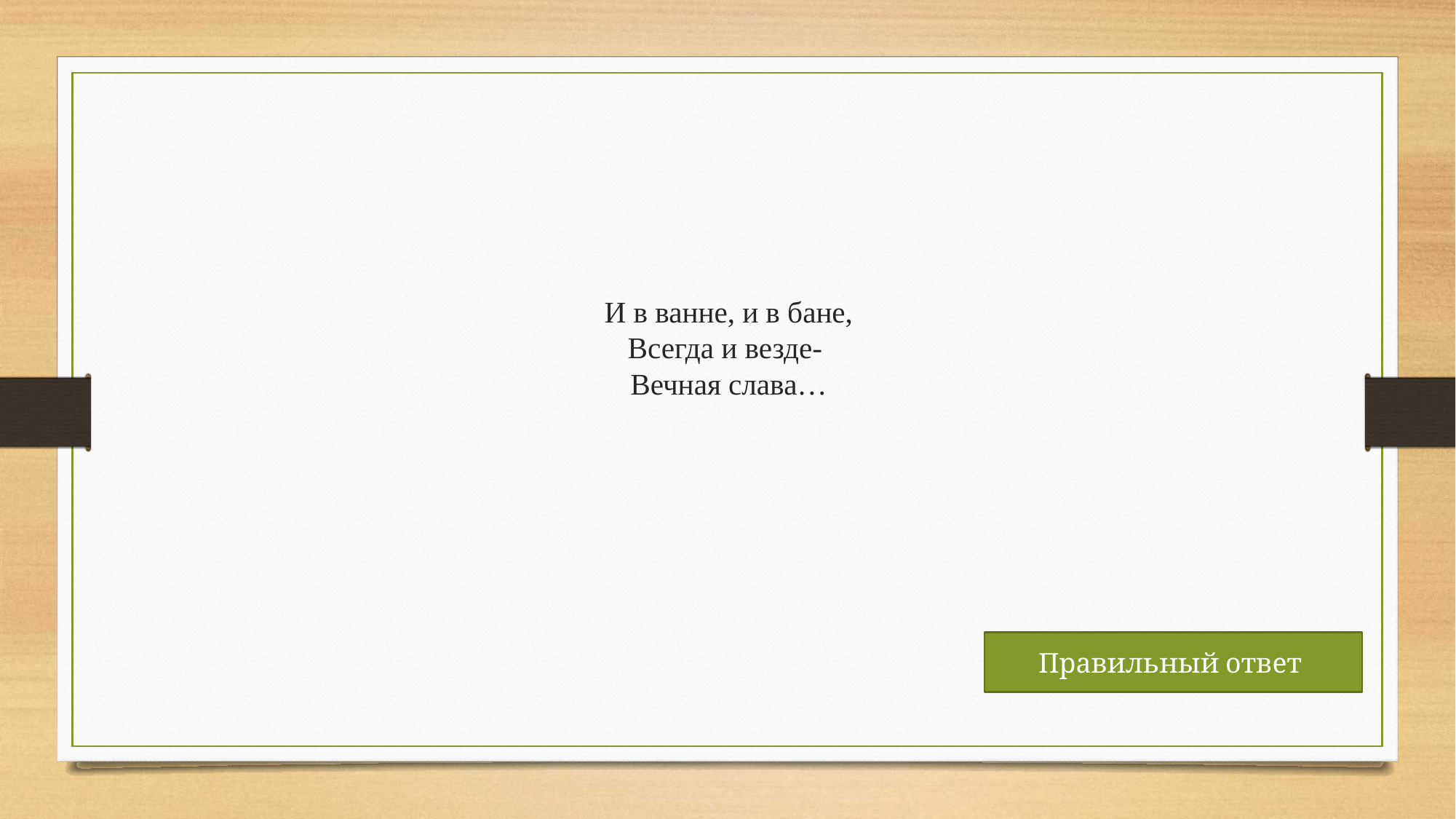

# И в ванне, и в бане, Всегда и везде- Вечная слава…